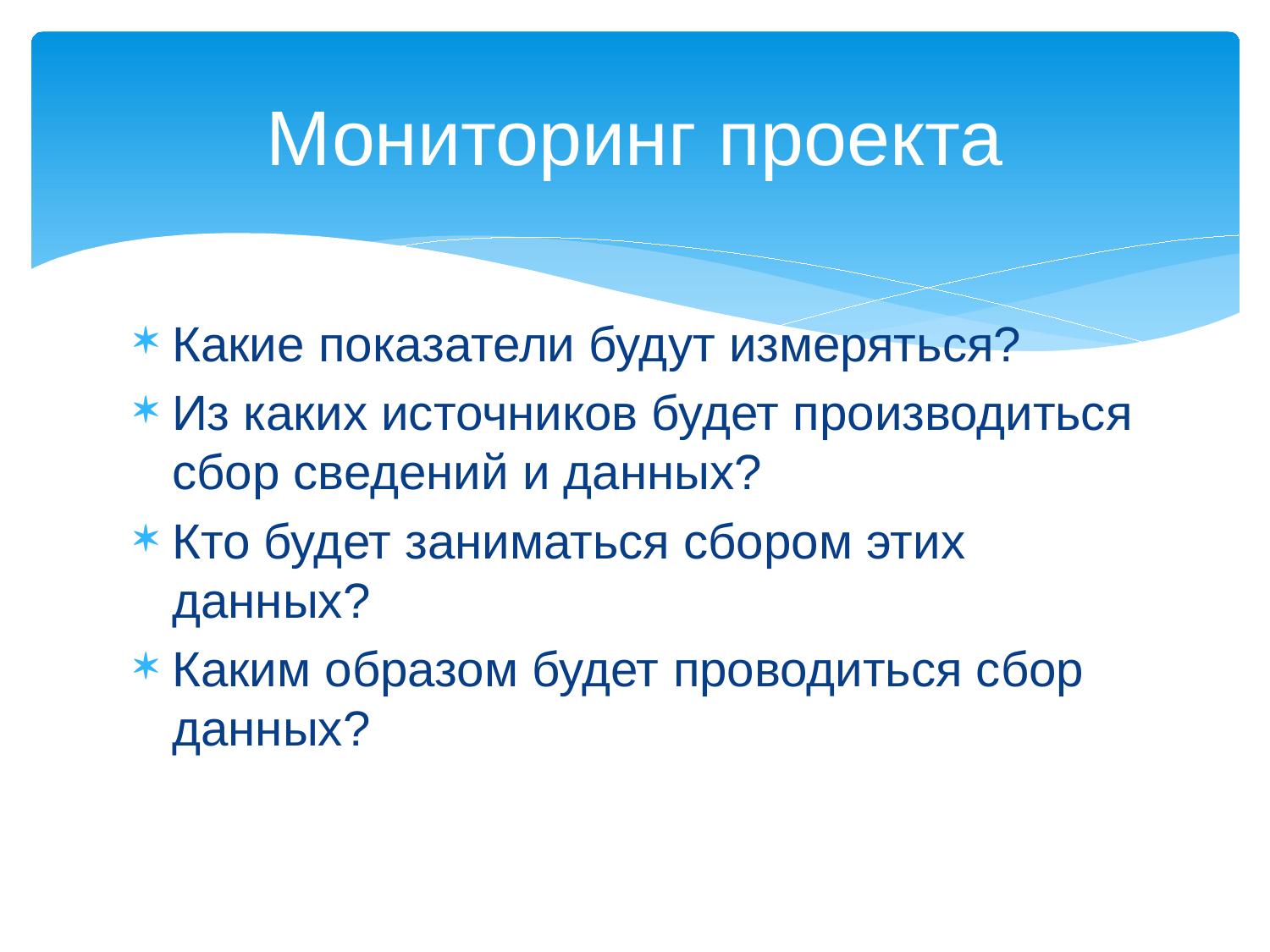

# Мониторинг проекта
Какие показатели будут измеряться?
Из каких источников будет производиться сбор сведений и данных?
Кто будет заниматься сбором этих данных?
Каким образом будет проводиться сбор данных?